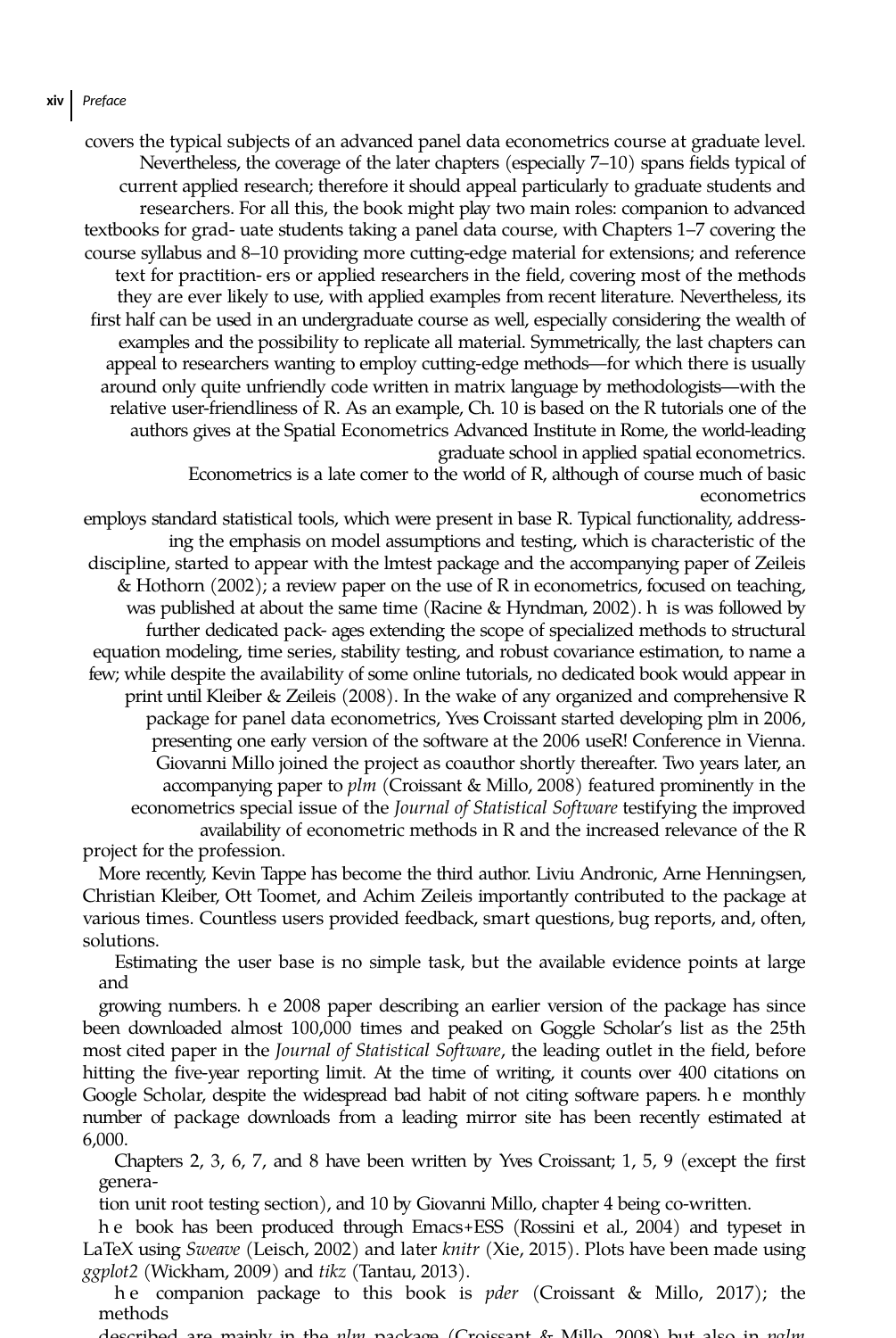

xiv  Preface

covers the typical subjects of an advanced panel data econometrics course at graduate level. Nevertheless, the coverage of the later chapters (especially 7–10) spans ﬁelds typical of current applied research; therefore it should appeal particularly to graduate students and researchers. For all this, the book might play two main roles: companion to advanced textbooks for grad- uate students taking a panel data course, with Chapters 1–7 covering the course syllabus and 8–10 providing more cutting-edge material for extensions; and reference text for practition- ers or applied researchers in the ﬁeld, covering most of the methods they are ever likely to use, with applied examples from recent literature. Nevertheless, its ﬁrst half can be used in an undergraduate course as well, especially considering the wealth of examples and the possibility to replicate all material. Symmetrically, the last chapters can appeal to researchers wanting to employ cutting-edge methods—for which there is usually around only quite unfriendly code written in matrix language by methodologists—with the relative user-friendliness of R. As an example, Ch. 10 is based on the R tutorials one of the authors gives at the Spatial Econometrics Advanced Institute in Rome, the world-leading graduate school in applied spatial econometrics.
Econometrics is a late comer to the world of R, although of course much of basic econometrics
employs standard statistical tools, which were present in base R. Typical functionality, address- ing the emphasis on model assumptions and testing, which is characteristic of the discipline, started to appear with the lmtest package and the accompanying paper of Zeileis & Hothorn (2002); a review paper on the use of R in econometrics, focused on teaching, was published at about the same time (Racine & Hyndman, 2002). his was followed by further dedicated pack- ages extending the scope of specialized methods to structural equation modeling, time series, stability testing, and robust covariance estimation, to name a few; while despite the availability of some online tutorials, no dedicated book would appear in print until Kleiber & Zeileis (2008). In the wake of any organized and comprehensive R package for panel data econometrics, Yves Croissant started developing plm in 2006, presenting one early version of the software at the 2006 useR! Conference in Vienna. Giovanni Millo joined the project as coauthor shortly thereafter. Two years later, an accompanying paper to plm (Croissant & Millo, 2008) featured prominently in the econometrics special issue of the Journal of Statistical Software testifying the improved availability of econometric methods in R and the increased relevance of the R
project for the profession.
More recently, Kevin Tappe has become the third author. Liviu Andronic, Arne Henningsen, Christian Kleiber, Ott Toomet, and Achim Zeileis importantly contributed to the package at various times. Countless users provided feedback, smart questions, bug reports, and, often, solutions.
Estimating the user base is no simple task, but the available evidence points at large and
growing numbers. he 2008 paper describing an earlier version of the package has since been downloaded almost 100,000 times and peaked on Goggle Scholar’s list as the 25th most cited paper in the Journal of Statistical Software, the leading outlet in the ﬁeld, before hitting the ﬁve-year reporting limit. At the time of writing, it counts over 400 citations on Google Scholar, despite the widespread bad habit of not citing software papers. he monthly number of package downloads from a leading mirror site has been recently estimated at 6,000.
Chapters 2, 3, 6, 7, and 8 have been written by Yves Croissant; 1, 5, 9 (except the ﬁrst genera-
tion unit root testing section), and 10 by Giovanni Millo, chapter 4 being co-written.
he book has been produced through Emacs+ESS (Rossini et al., 2004) and typeset in LaTeX using Sweave (Leisch, 2002) and later knitr (Xie, 2015). Plots have been made using ggplot2 (Wickham, 2009) and tikz (Tantau, 2013).
he companion package to this book is pder (Croissant & Millo, 2017); the methods
described are mainly in the plm package (Croissant & Millo, 2008) but also in pglm (Croissant, 2017) and splm (Millo & Piras, 2012). General purpose tests and diagnostics tools of packages